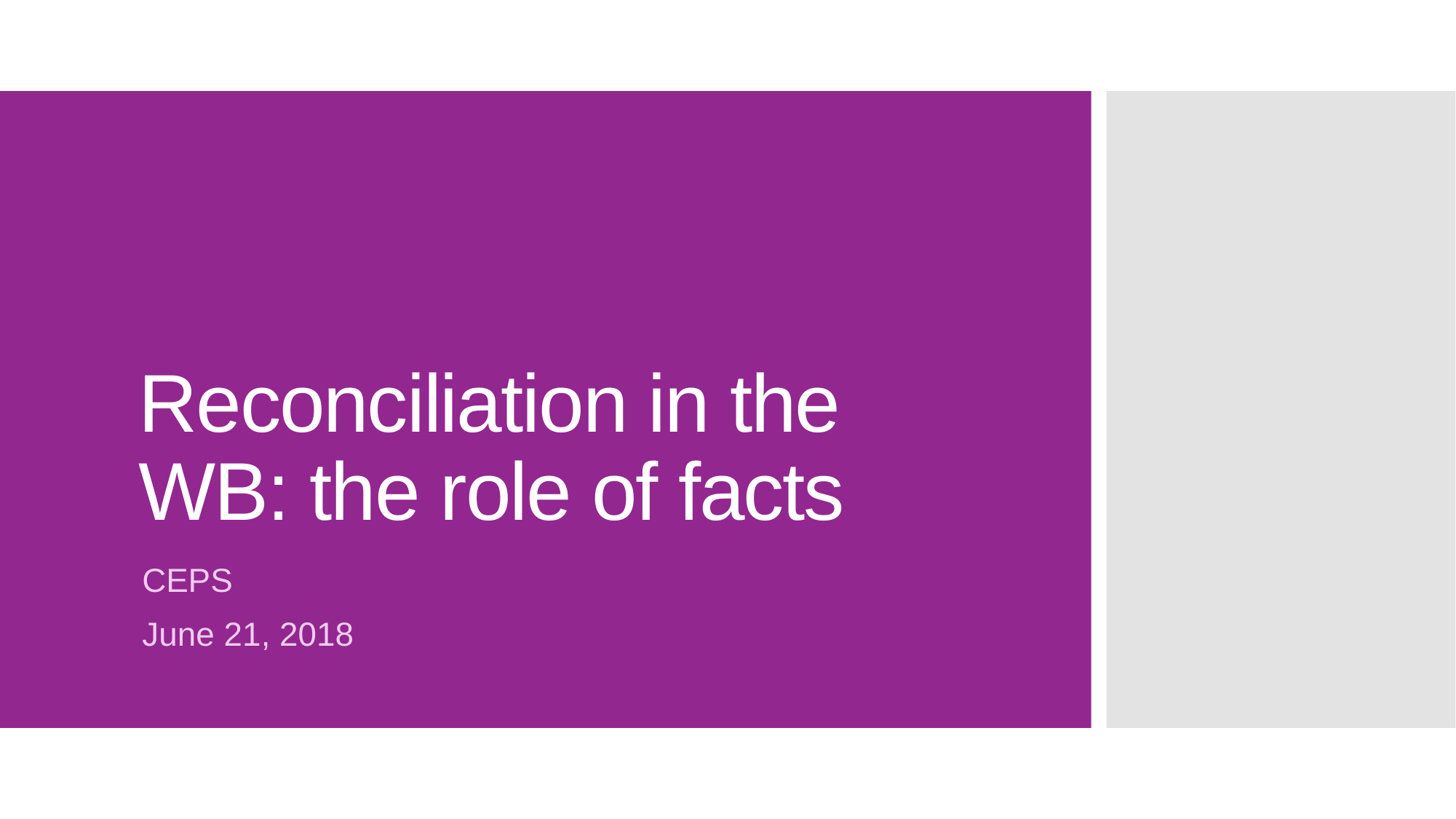

# Reconciliation in the WB: the role of facts
CEPS
June 21, 2018